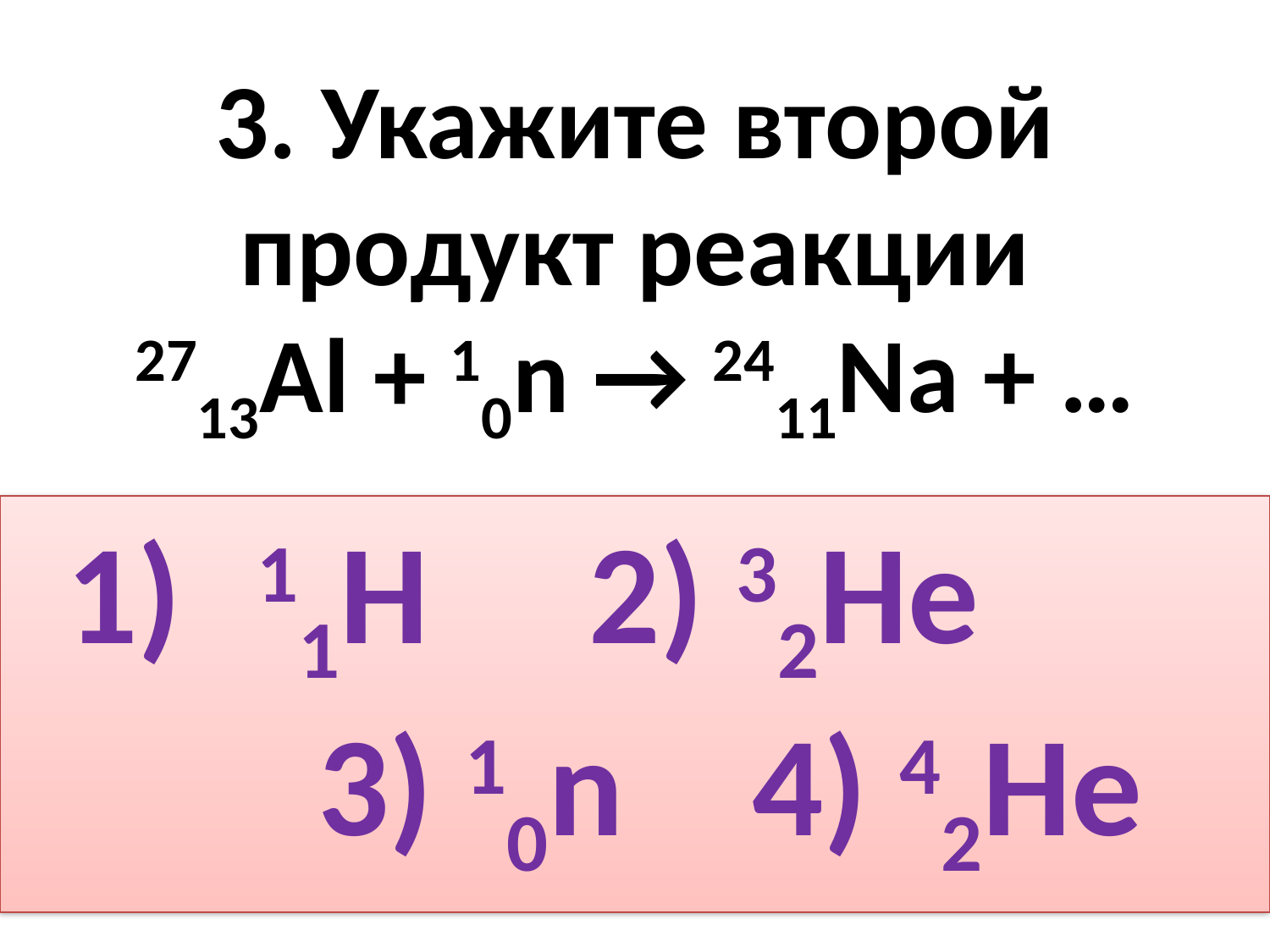

# 3. Укажите второй продукт реакции 2713Аl + 10n → 2411Na + …
11Н     2) 32Не        3) 10n    4) 42Не